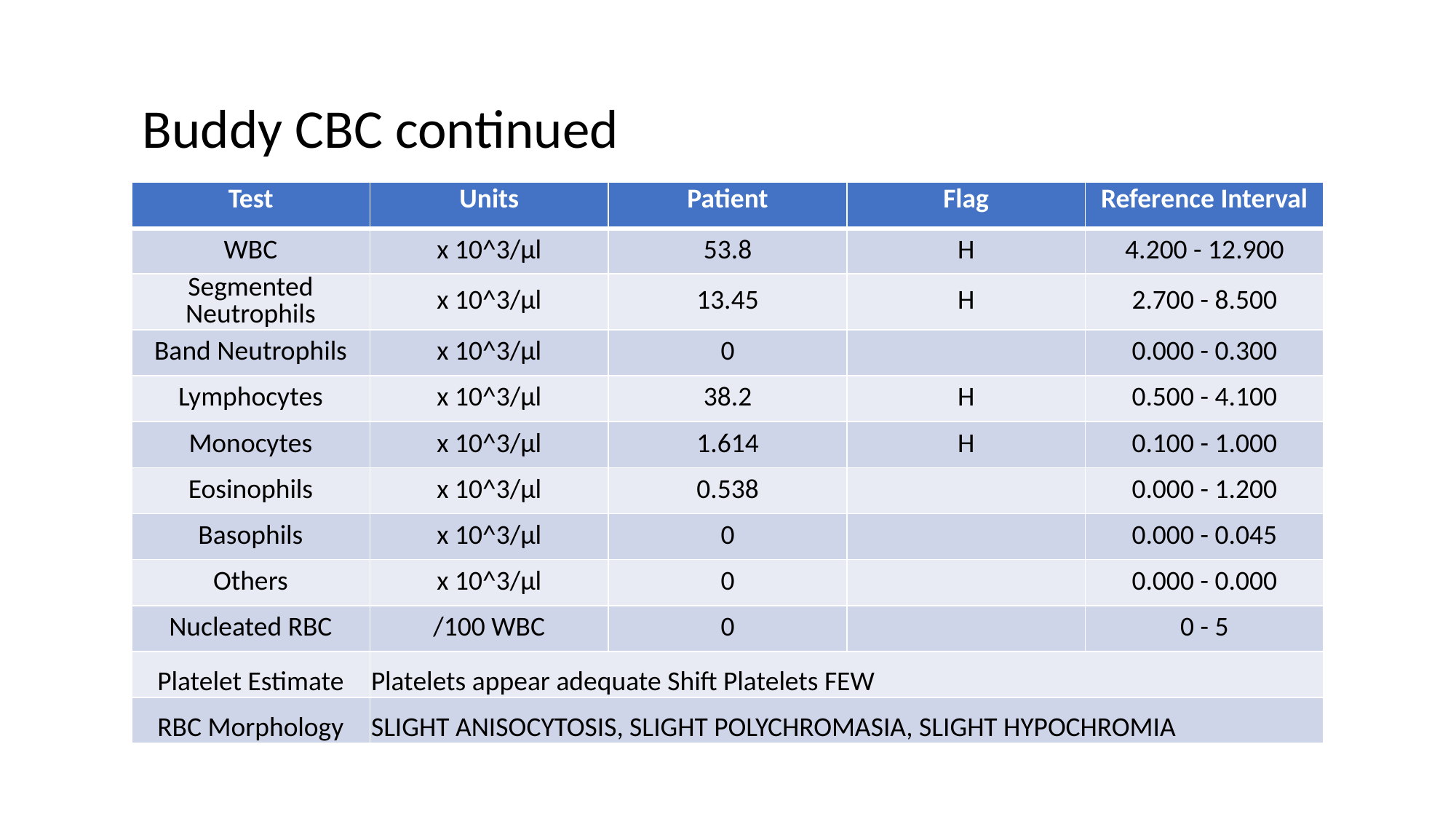

# Buddy CBC continued
| Test | Units | Patient | Flag | Reference Interval |
| --- | --- | --- | --- | --- |
| WBC | x 10^3/µl | 53.8 | H | 4.200 - 12.900 |
| Segmented Neutrophils | x 10^3/µl | 13.45 | H | 2.700 - 8.500 |
| Band Neutrophils | x 10^3/µl | 0 |  | 0.000 - 0.300 |
| Lymphocytes | x 10^3/µl | 38.2 | H | 0.500 - 4.100 |
| Monocytes | x 10^3/µl | 1.614 | H | 0.100 - 1.000 |
| Eosinophils | x 10^3/µl | 0.538 |  | 0.000 - 1.200 |
| Basophils | x 10^3/µl | 0 |  | 0.000 - 0.045 |
| Others | x 10^3/µl | 0 |  | 0.000 - 0.000 |
| Nucleated RBC | /100 WBC | 0 |  | 0 - 5 |
| Platelet Estimate | Platelets appear adequate Shift Platelets FEW |  |  |  |
| RBC Morphology | SLIGHT ANISOCYTOSIS, SLIGHT POLYCHROMASIA, SLIGHT HYPOCHROMIA |  |  |  |